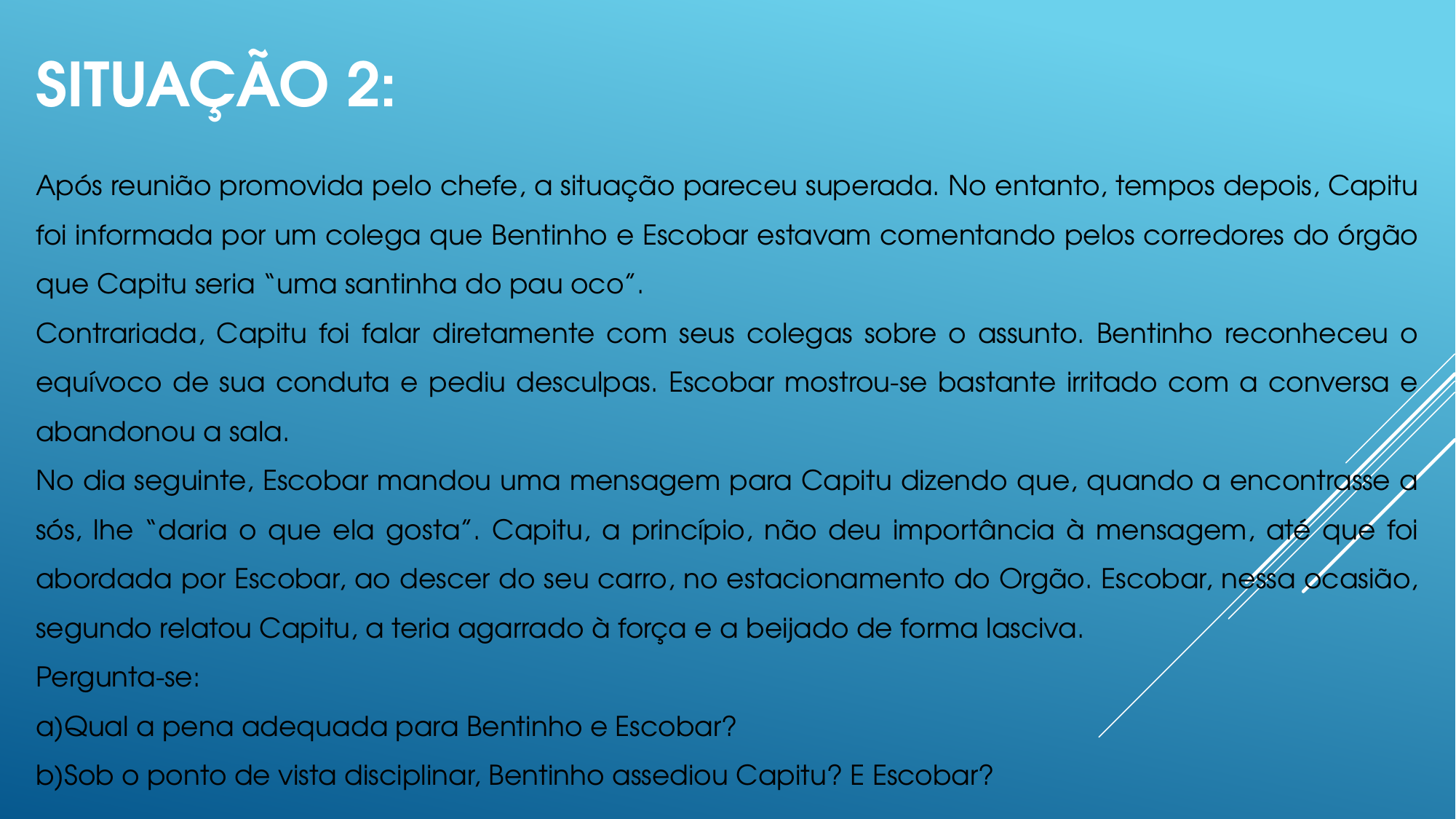

SITUAÇÃO 2:

Após reunião promovida pelo chefe, a situação pareceu superada. No entanto, tempos depois, Capitu foi informada por um colega que Bentinho e Escobar estavam comentando pelos corredores do órgão que Capitu seria “uma santinha do pau oco”.
Contrariada, Capitu foi falar diretamente com seus colegas sobre o assunto. Bentinho reconheceu o equívoco de sua conduta e pediu desculpas. Escobar mostrou-se bastante irritado com a conversa e abandonou a sala.
No dia seguinte, Escobar mandou uma mensagem para Capitu dizendo que, quando a encontrasse a sós, lhe “daria o que ela gosta”. Capitu, a princípio, não deu importância à mensagem, até que foi abordada por Escobar, ao descer do seu carro, no estacionamento do Orgão. Escobar, nessa ocasião, segundo relatou Capitu, a teria agarrado à força e a beijado de forma lasciva.
Pergunta-se:
Qual a pena adequada para Bentinho e Escobar?
Sob o ponto de vista disciplinar, Bentinho assediou Capitu? E Escobar?